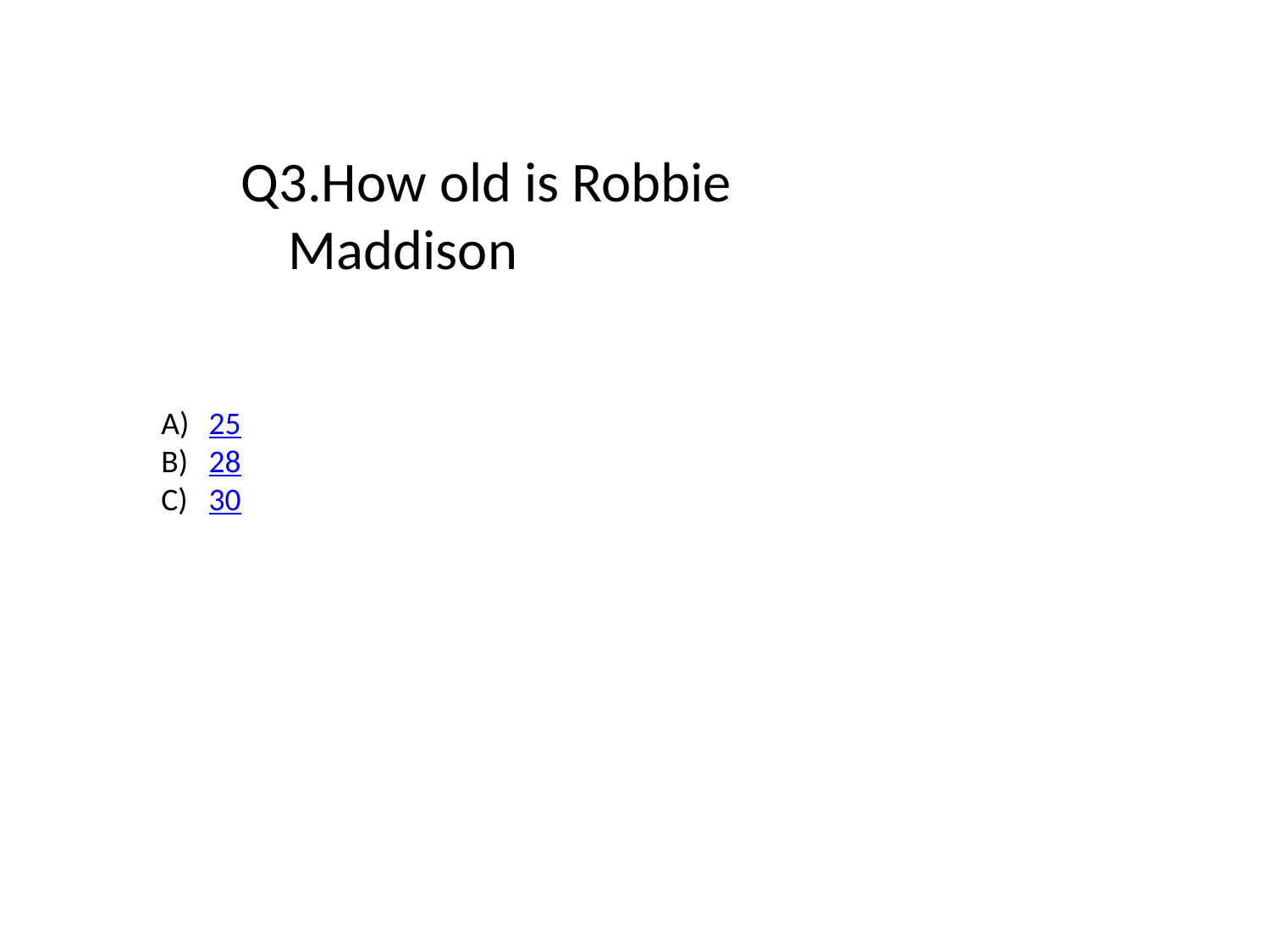

Q3.How old is Robbie Maddison
25
28
30